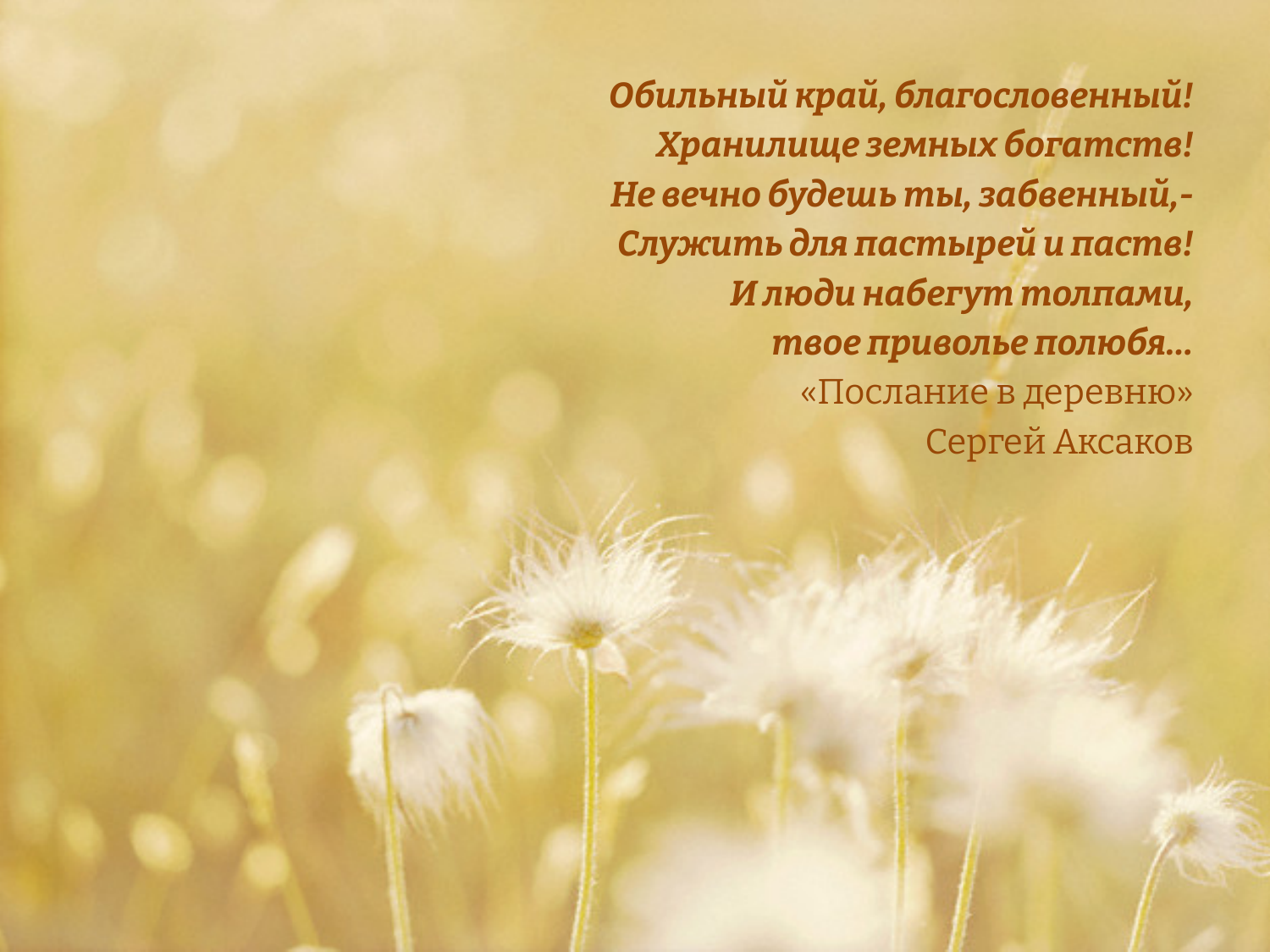

Обильный край, благословенный!
 Хранилище земных богатств!
Не вечно будешь ты, забвенный,-
 Служить для пастырей и паств!
И люди набегут толпами,
твое приволье полюбя…
«Послание в деревню»
Сергей Аксаков